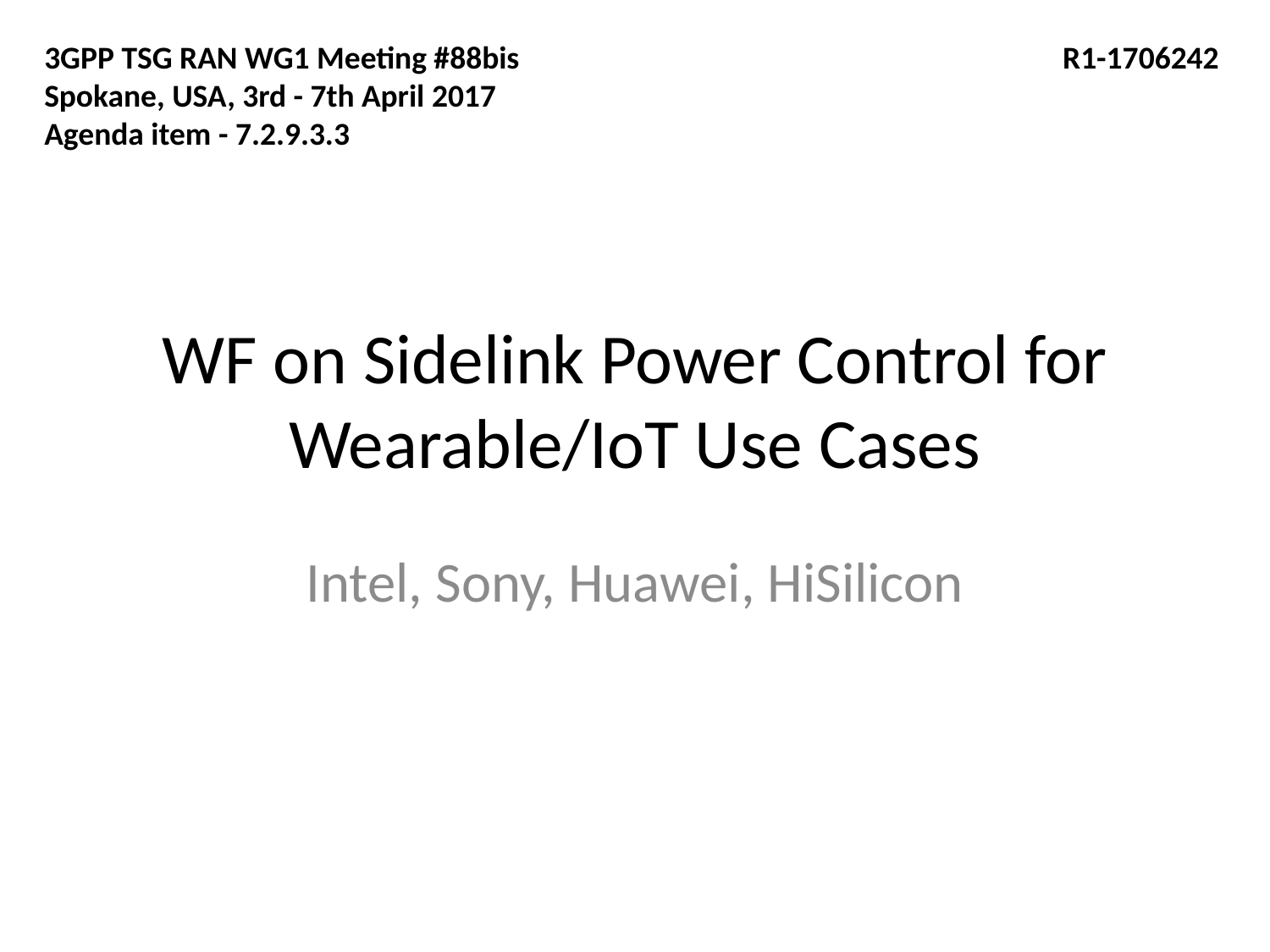

3GPP TSG RAN WG1 Meeting #88bis				                  R1-1706242
Spokane, USA, 3rd - 7th April 2017
Agenda item - 7.2.9.3.3
# WF on Sidelink Power Control for Wearable/IoT Use Cases
Intel, Sony, Huawei, HiSilicon